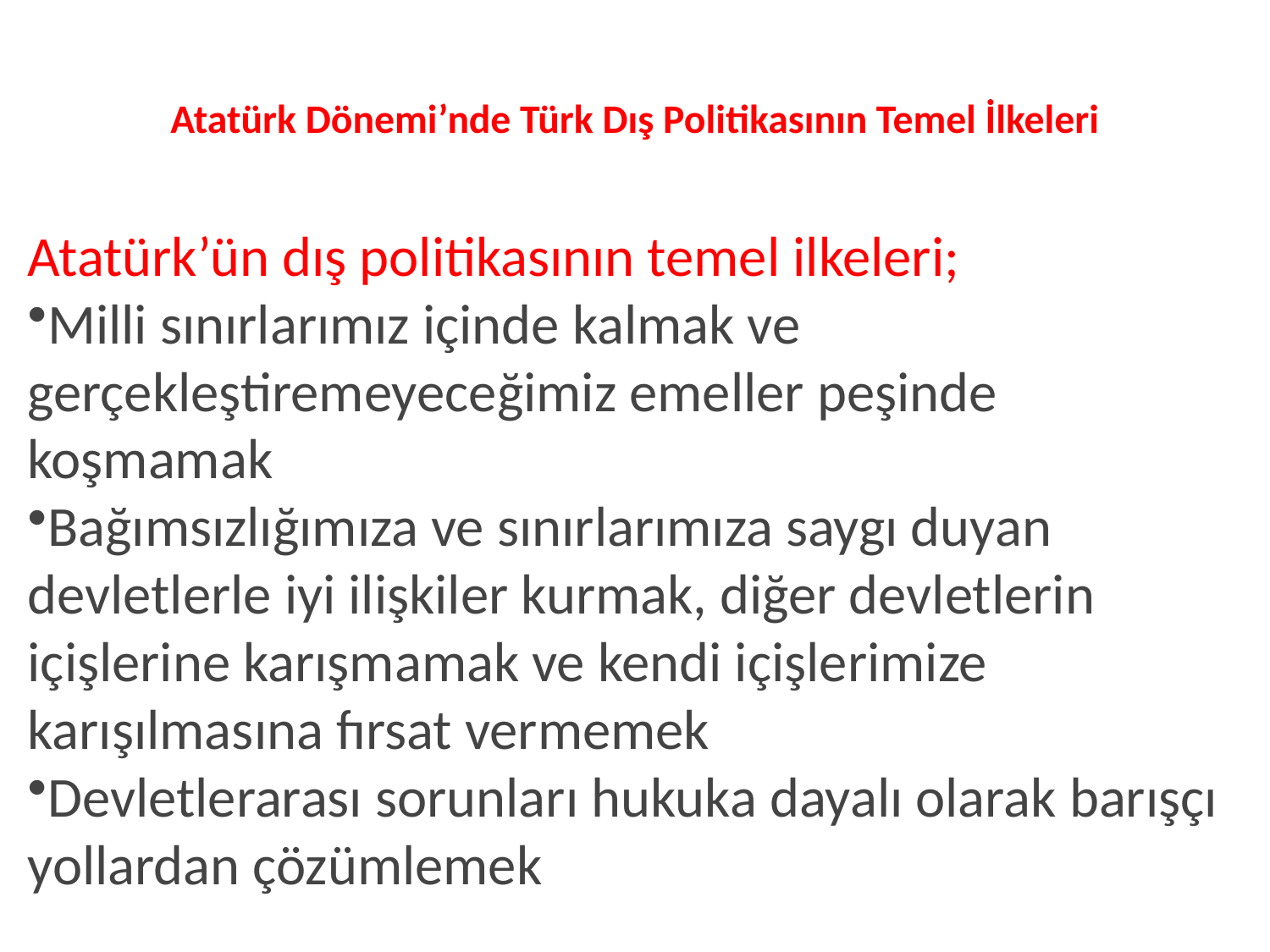

# Atatürk Dönemi’nde Türk Dış Politikasının Temel İlkeleri
Atatürk’ün dış politikasının temel ilkeleri;
Milli sınırlarımız içinde kalmak ve gerçekleştiremeyeceğimiz emeller peşinde koşmamak
Bağımsızlığımıza ve sınırlarımıza saygı duyan devletlerle iyi ilişkiler kurmak, diğer devletlerin içişlerine karışmamak ve kendi içişlerimize karışılmasına fırsat vermemek
Devletlerarası sorunları hukuka dayalı olarak barışçı yollardan çözümlemek